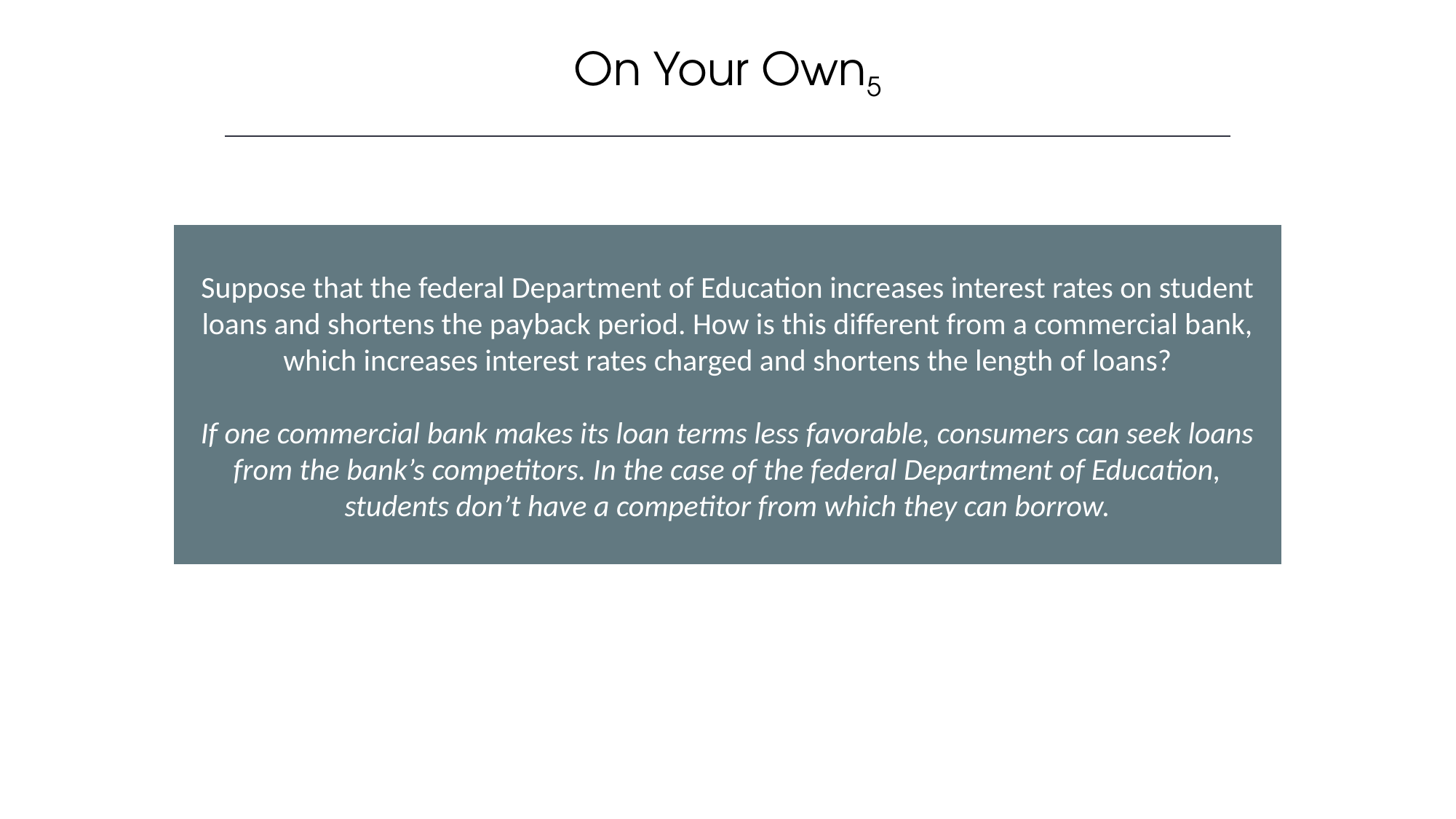

On Your Own5

Suppose that the federal Department of Education increases interest rates on student loans and shortens the payback period. How is this different from a commercial bank, which increases interest rates charged and shortens the length of loans?

If one commercial bank makes its loan terms less favorable, consumers can seek loans from the bank’s competitors. In the case of the federal Department of Education, students don’t have a competitor from which they can borrow.